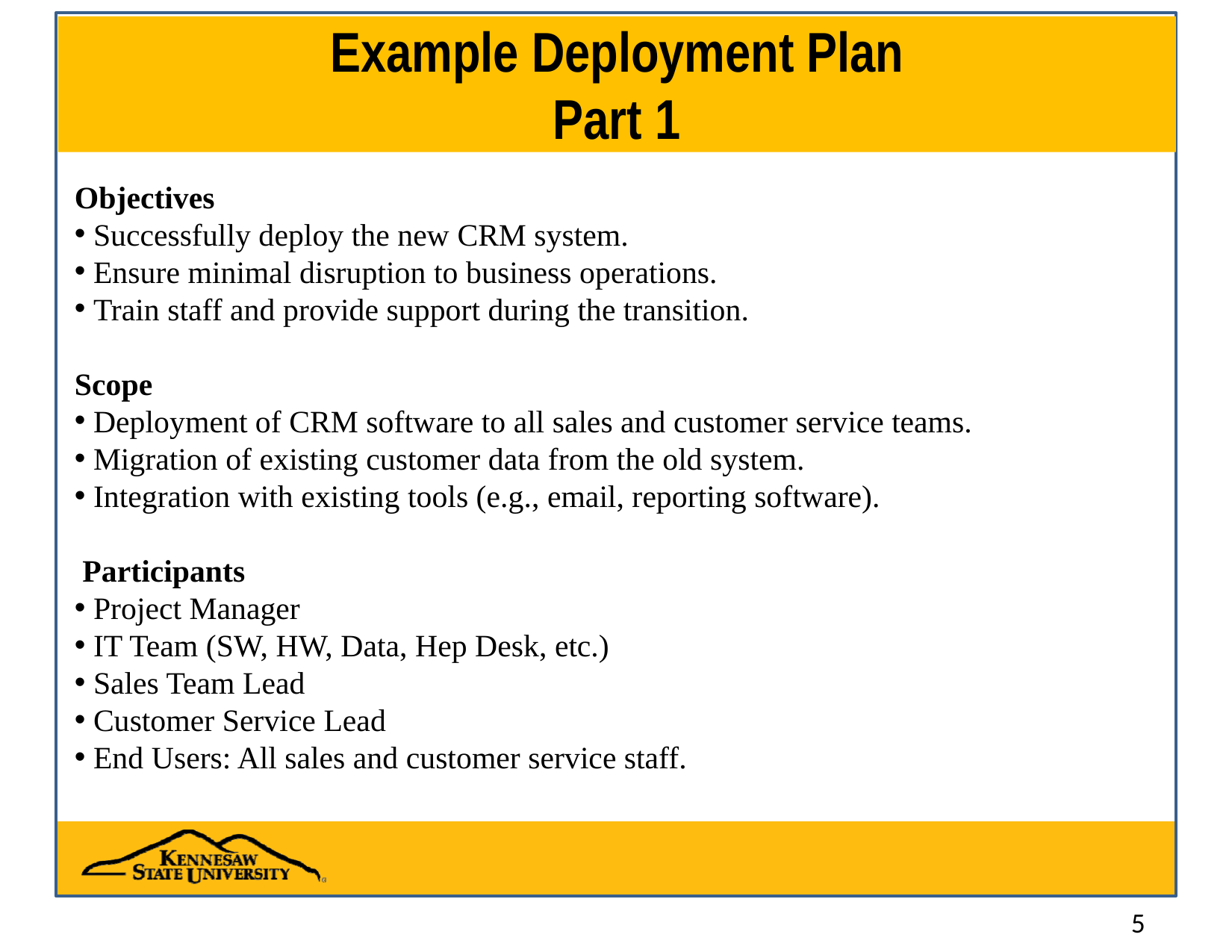

# Example Deployment Plan Part 1
Objectives
 Successfully deploy the new CRM system.
 Ensure minimal disruption to business operations.
 Train staff and provide support during the transition.

Scope
 Deployment of CRM software to all sales and customer service teams.
 Migration of existing customer data from the old system.
 Integration with existing tools (e.g., email, reporting software).

 Participants
 Project Manager
 IT Team (SW, HW, Data, Hep Desk, etc.)
 Sales Team Lead
 Customer Service Lead
 End Users: All sales and customer service staff.